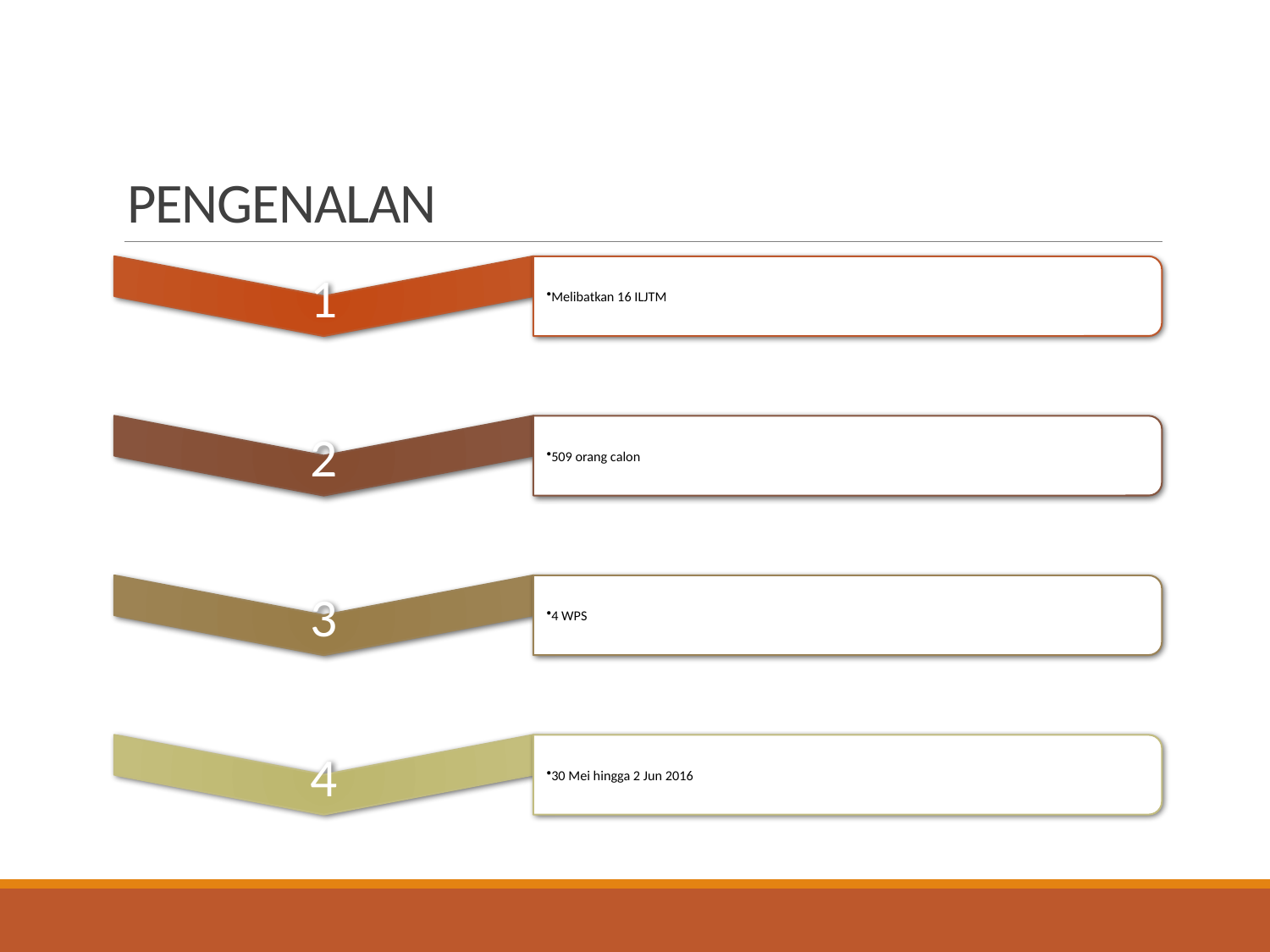

# PENGENALAN
1
Melibatkan 16 ILJTM
2
509 orang calon
3
4 WPS
4
30 Mei hingga 2 Jun 2016